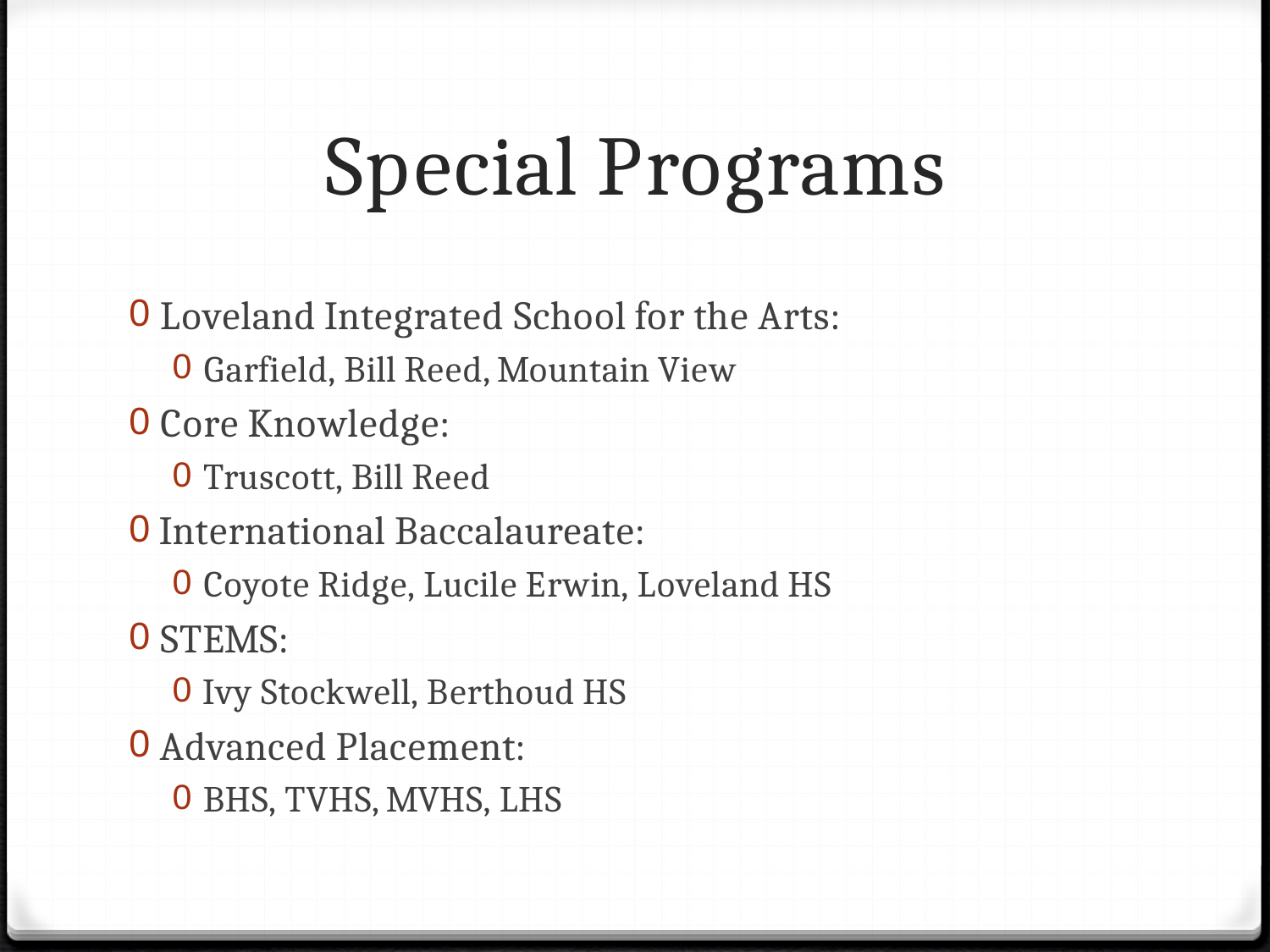

# Special Programs
Loveland Integrated School for the Arts:
Garfield, Bill Reed, Mountain View
Core Knowledge:
Truscott, Bill Reed
International Baccalaureate:
Coyote Ridge, Lucile Erwin, Loveland HS
STEMS:
Ivy Stockwell, Berthoud HS
Advanced Placement:
BHS, TVHS, MVHS, LHS